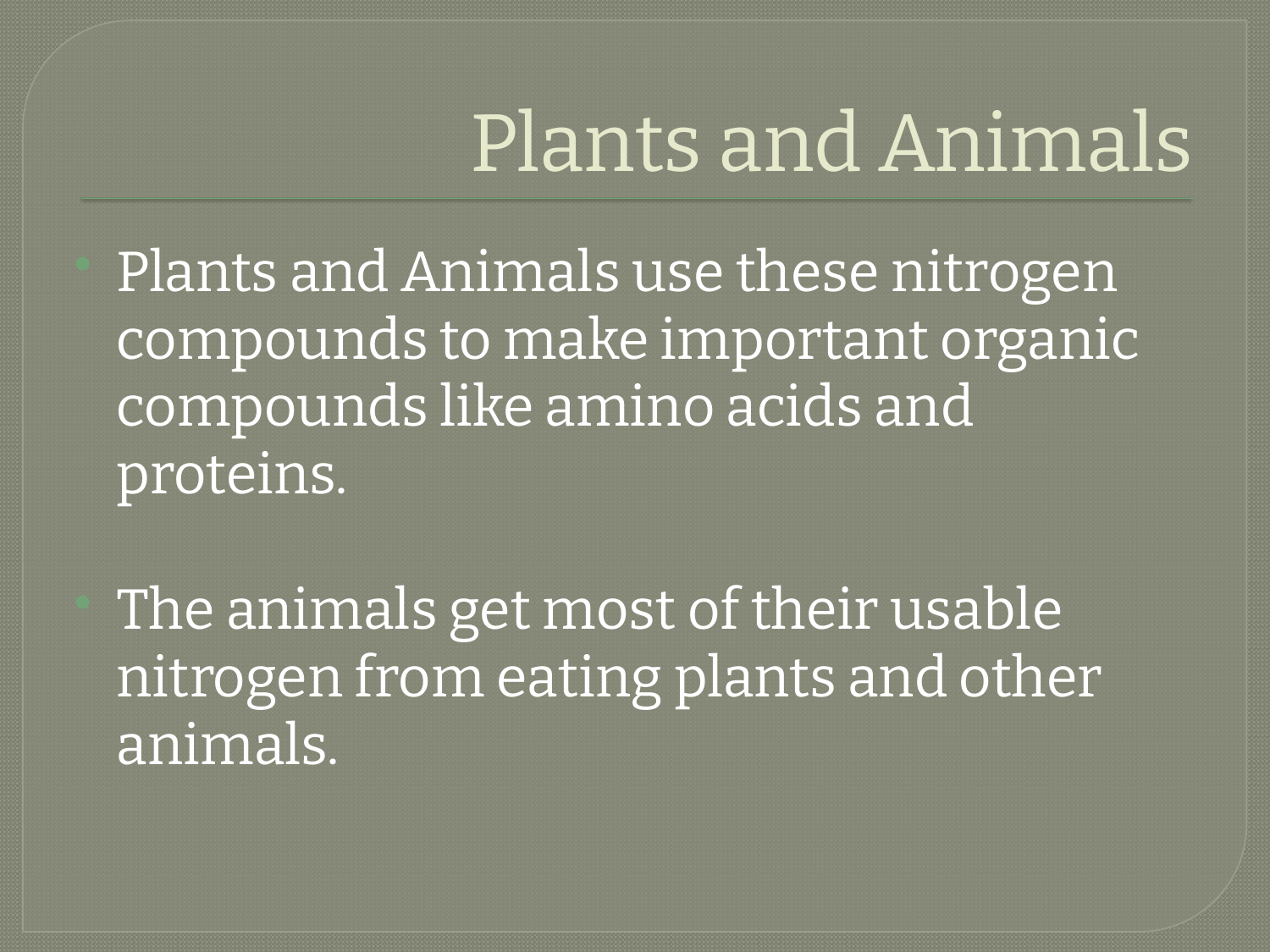

# Plants and Animals
Plants and Animals use these nitrogen compounds to make important organic compounds like amino acids and proteins.

The animals get most of their usable nitrogen from eating plants and other animals.